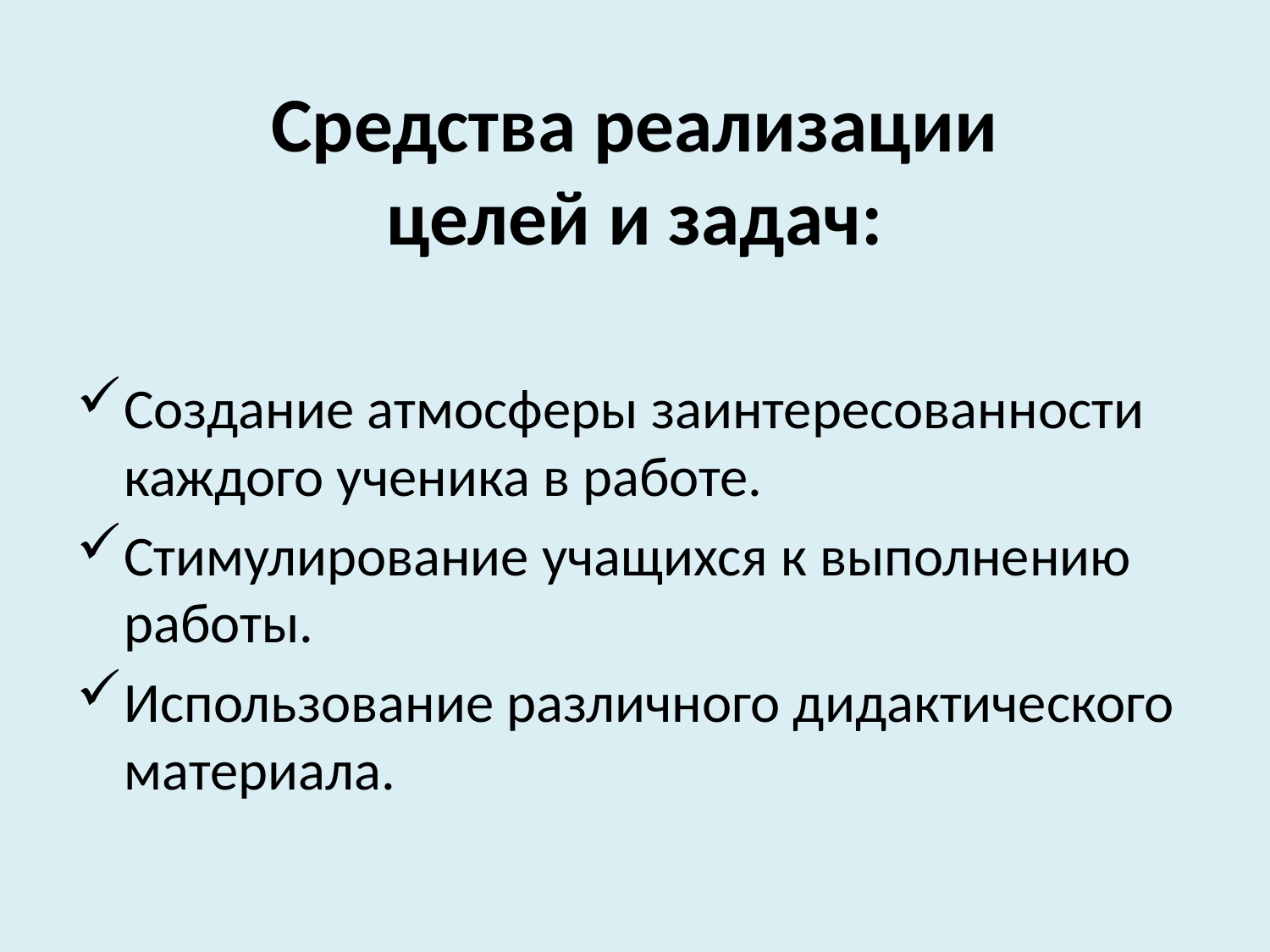

# Средства реализации целей и задач:
Создание атмосферы заинтересованности каждого ученика в работе.
Стимулирование учащихся к выполнению работы.
Использование различного дидактического материала.